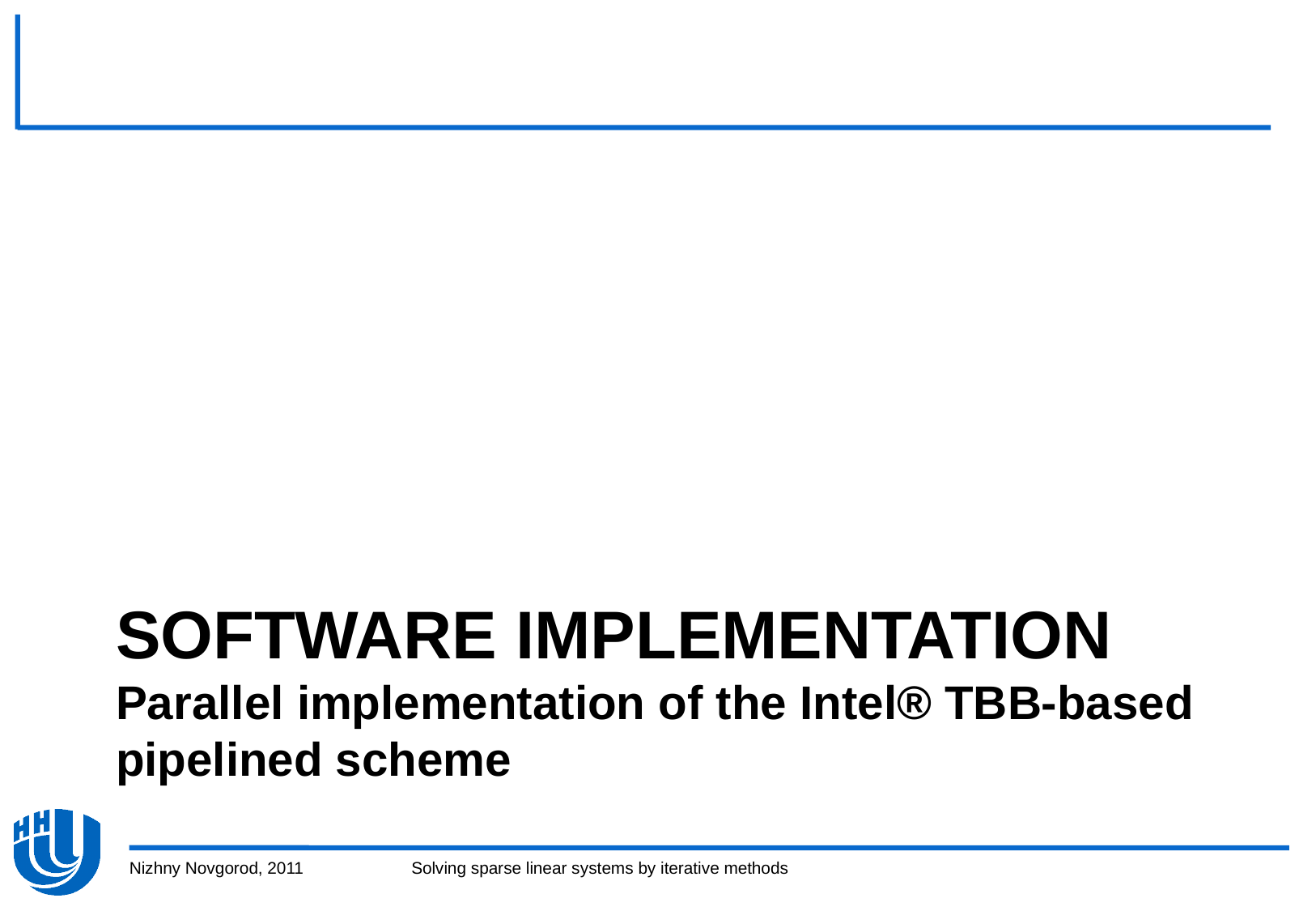

# Software implementation Parallel implementation of the Intel® TBB-based pipelined scheme
Nizhny Novgorod, 2011
Solving sparse linear systems by iterative methods